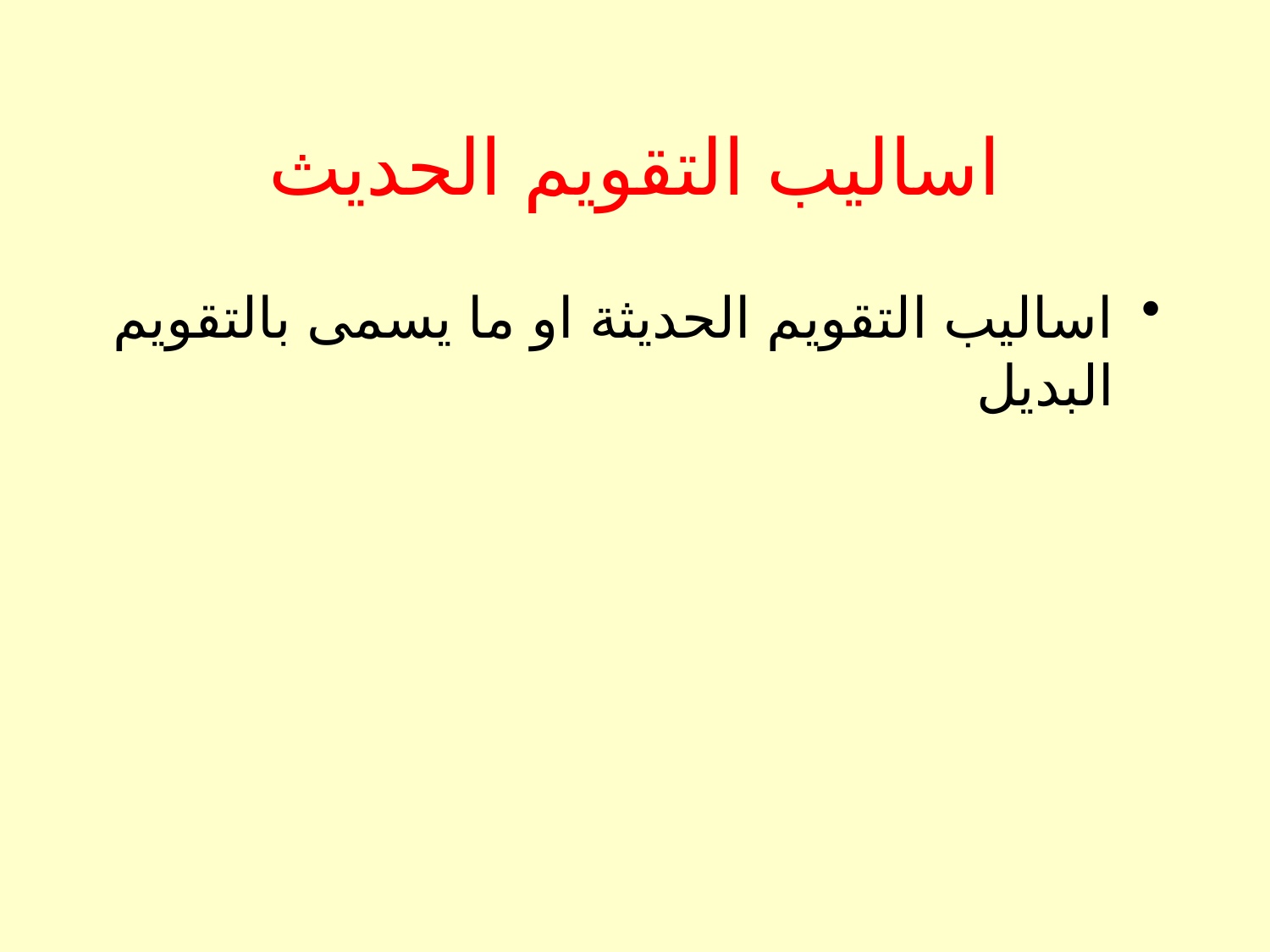

# اساليب التقويم الحديث
اساليب التقويم الحديثة او ما يسمى بالتقويم البديل